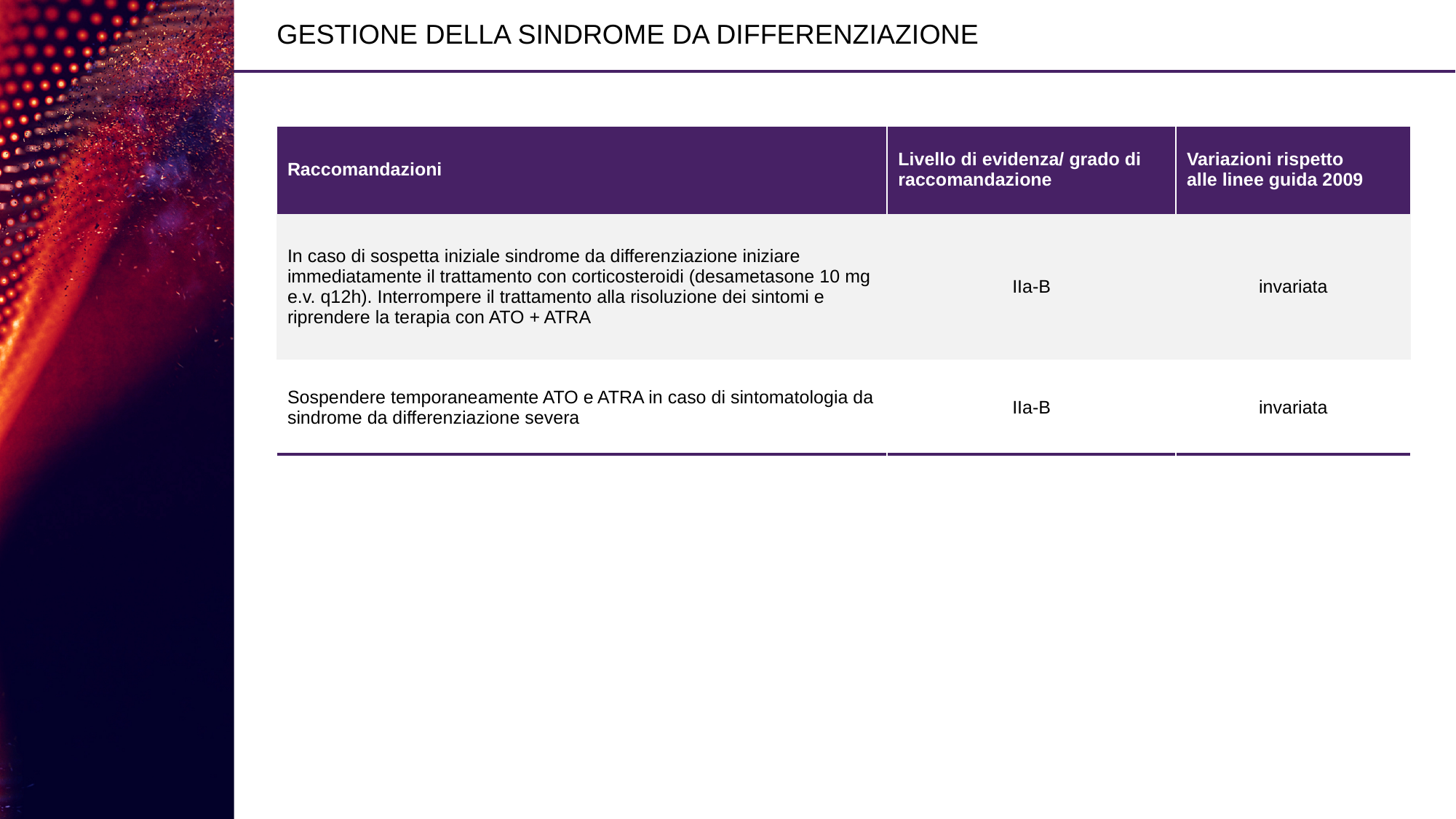

# GESTIONE DELLA SINDROME DA DIFFERENZIAZIONE
| Raccomandazioni | Livello di evidenza/ grado di raccomandazione | Variazioni rispetto alle linee guida 2009 |
| --- | --- | --- |
| In caso di sospetta iniziale sindrome da differenziazione iniziare immediatamente il trattamento con corticosteroidi (desametasone 10 mg e.v. q12h). Interrompere il trattamento alla risoluzione dei sintomi e riprendere la terapia con ATO + ATRA | IIa-B | invariata |
| Sospendere temporaneamente ATO e ATRA in caso di sintomatologia da sindrome da differenziazione severa | IIa-B | invariata |